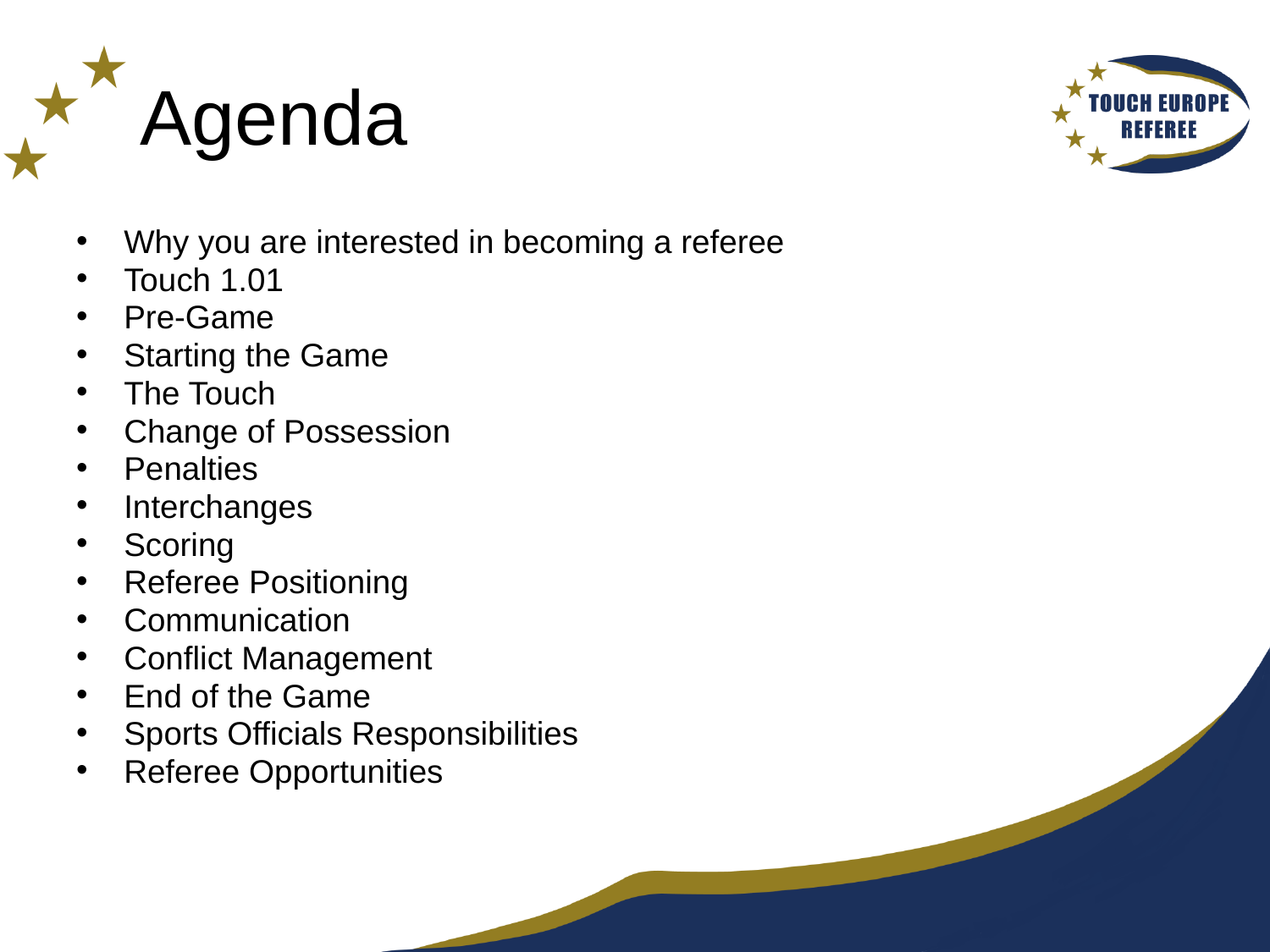

# Agenda
Why you are interested in becoming a referee
Touch 1.01
Pre-Game
Starting the Game
The Touch
Change of Possession
Penalties
Interchanges
Scoring
Referee Positioning
Communication
Conflict Management
End of the Game
Sports Officials Responsibilities
Referee Opportunities